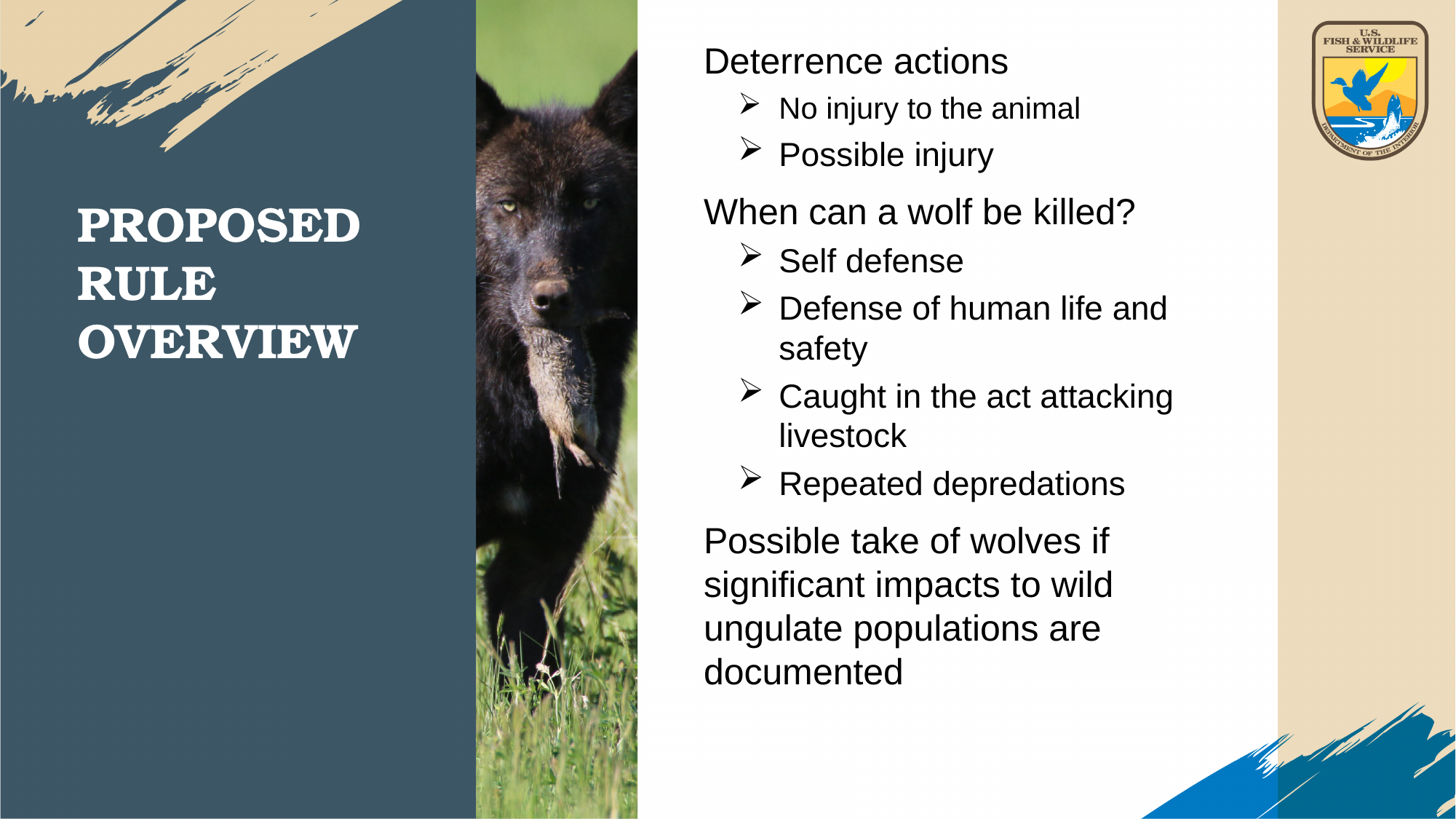

Deterrence actions
No injury to the animal
Possible injury
When can a wolf be killed?
Self defense
Defense of human life and safety
Caught in the act attacking livestock
Repeated depredations
Possible take of wolves if significant impacts to wild ungulate populations are documented

# Proposed rule overview